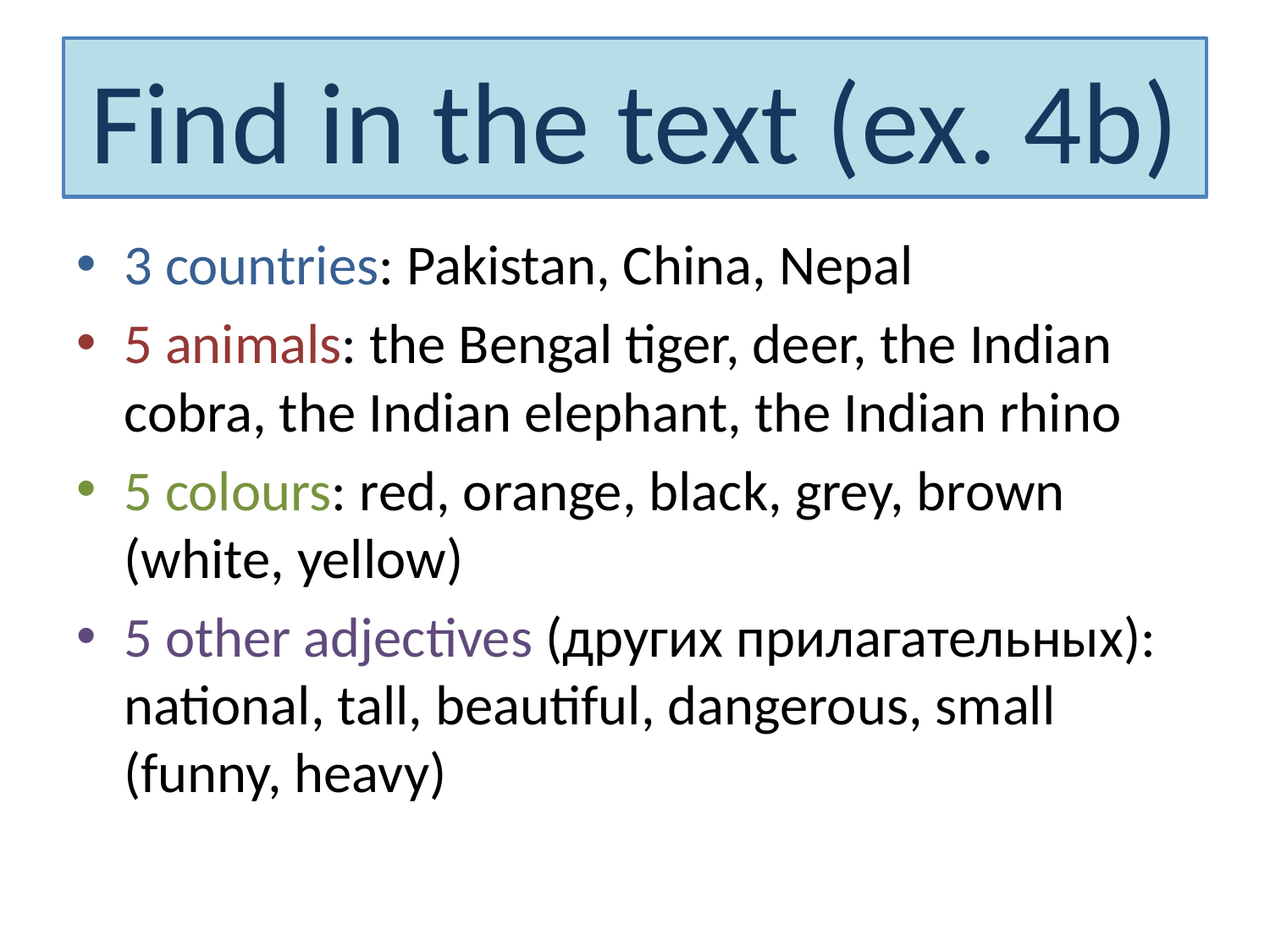

# Find in the text (ex. 4b)
3 countries: Pakistan, China, Nepal
5 animals: the Bengal tiger, deer, the Indian cobra, the Indian elephant, the Indian rhino
5 colours: red, orange, black, grey, brown (white, yellow)
5 other adjectives (других прилагательных): national, tall, beautiful, dangerous, small (funny, heavy)